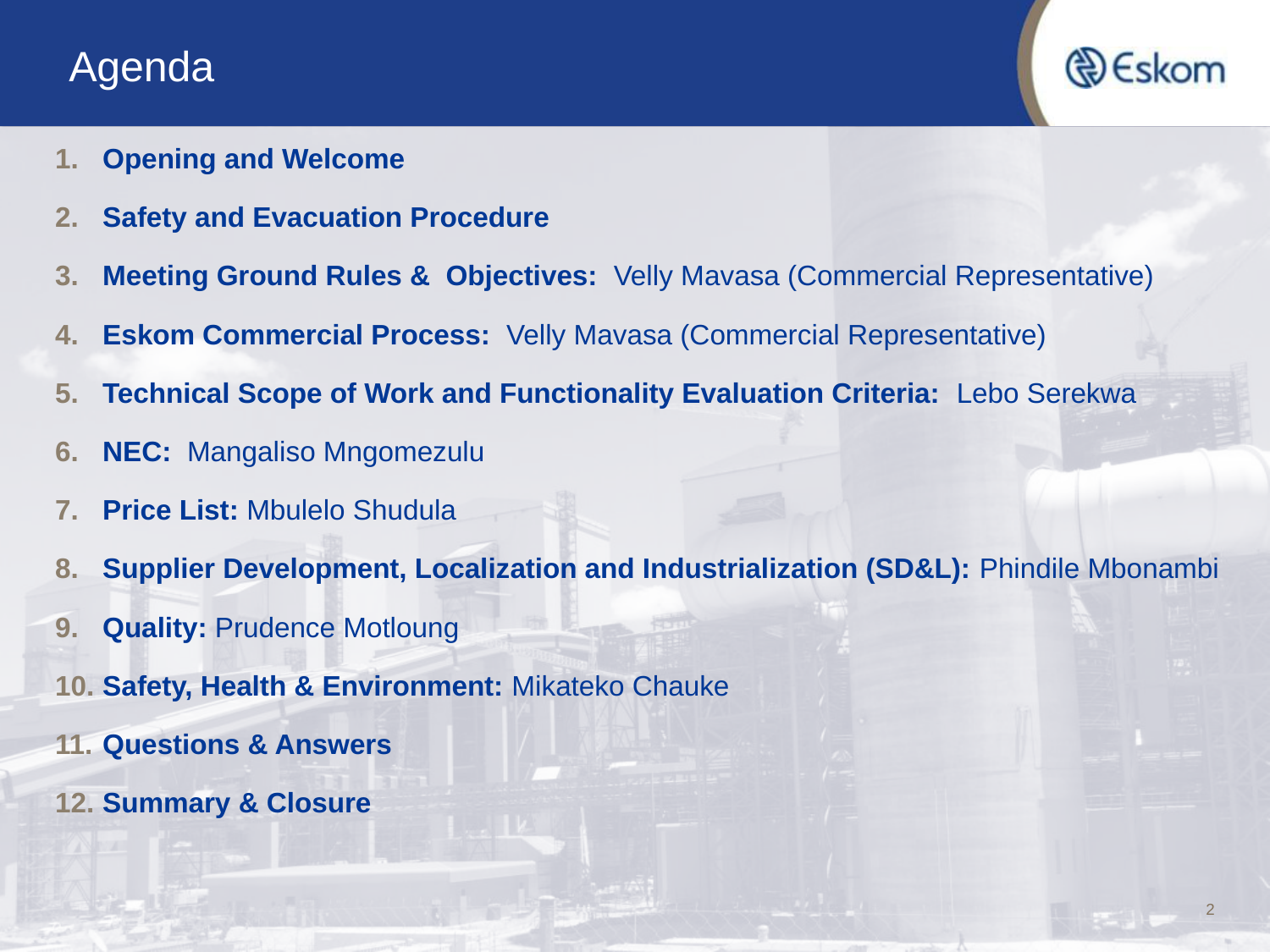

Agenda
Opening and Welcome
Safety and Evacuation Procedure
Meeting Ground Rules &  Objectives:  Velly Mavasa (Commercial Representative)
Eskom Commercial Process:  Velly Mavasa (Commercial Representative)
Technical Scope of Work and Functionality Evaluation Criteria:  Lebo Serekwa
NEC:  Mangaliso Mngomezulu
Price List: Mbulelo Shudula
Supplier Development, Localization and Industrialization (SD&L): Phindile Mbonambi
Quality: Prudence Motloung
Safety, Health & Environment: Mikateko Chauke
Questions & Answers
Summary & Closure
2